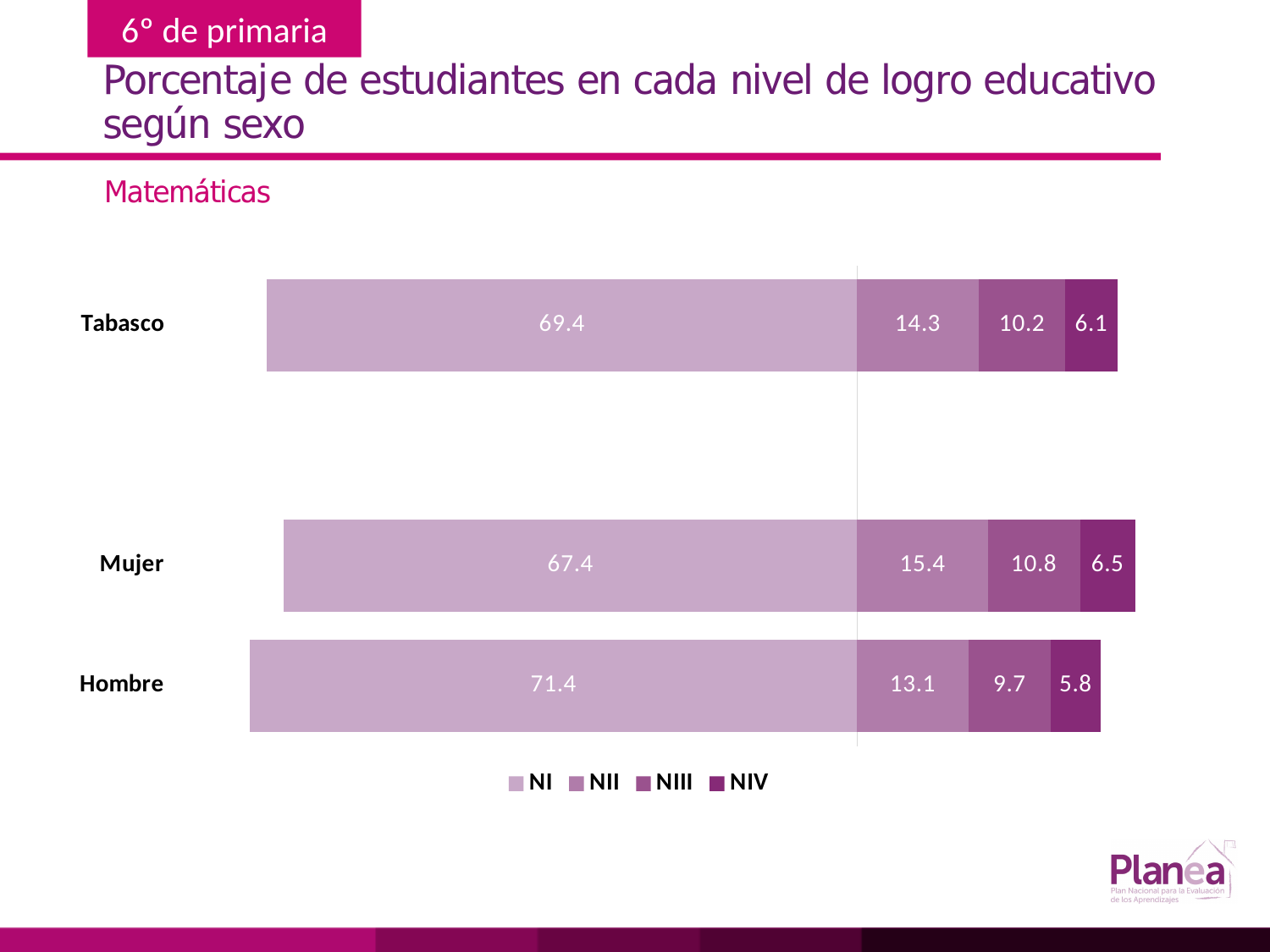

# Porcentaje de estudiantes en cada nivel de logro educativo según sexo

Matemáticas

### Chart

| Category |  |  |  |  |
|---|---|---|---|---|
| Hombre | -71.4 | 13.1 | 9.7 | 5.8 |
| Mujer | -67.4 | 15.4 | 10.8 | 6.5 |
|  | None | None | None | None |
| Tabasco | -69.4 | 14.3 | 10.2 | 6.1 |